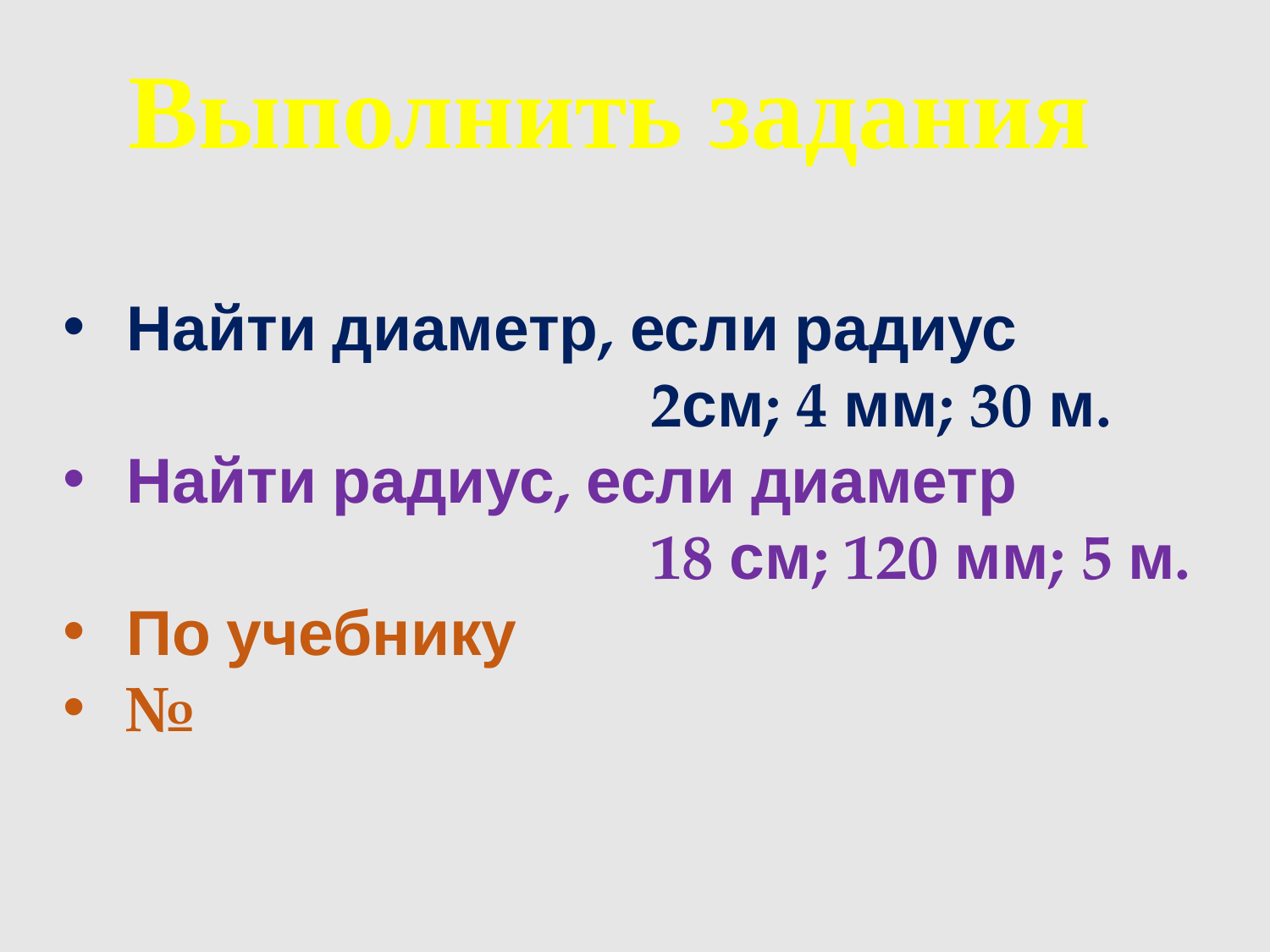

Выполнить задания
Найти диаметр, если радиус
                                     2см; 4 мм; 30 м.
Найти радиус, если диаметр
                                     18 см; 120 мм; 5 м.
По учебнику
№